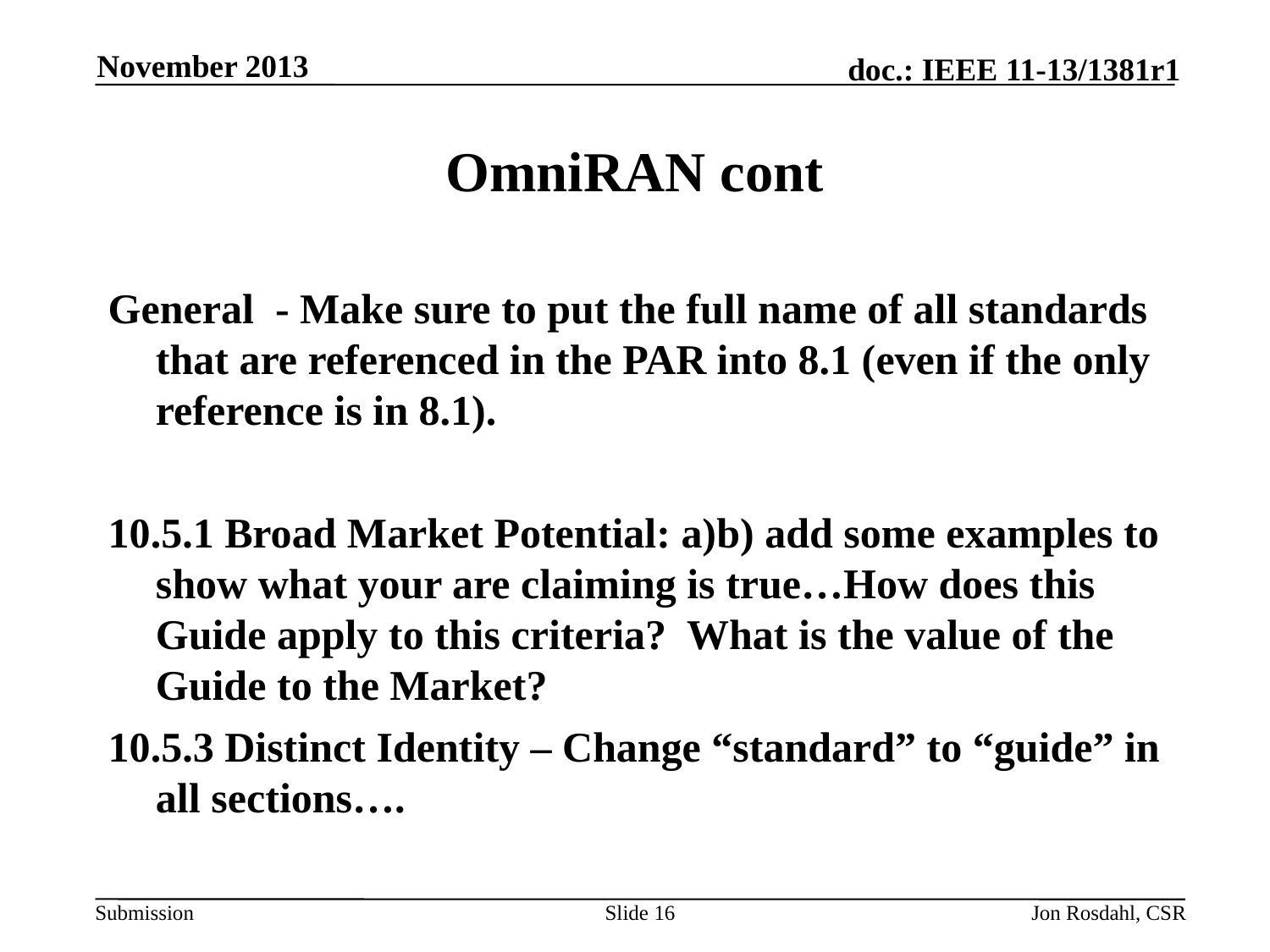

November 2013
# OmniRAN cont
General  - Make sure to put the full name of all standards that are referenced in the PAR into 8.1 (even if the only reference is in 8.1).

10.5.1 Broad Market Potential: a)b) add some examples to show what your are claiming is true…How does this Guide apply to this criteria?  What is the value of the Guide to the Market?
10.5.3 Distinct Identity – Change “standard” to “guide” in all sections….

Slide 16
Jon Rosdahl, CSR